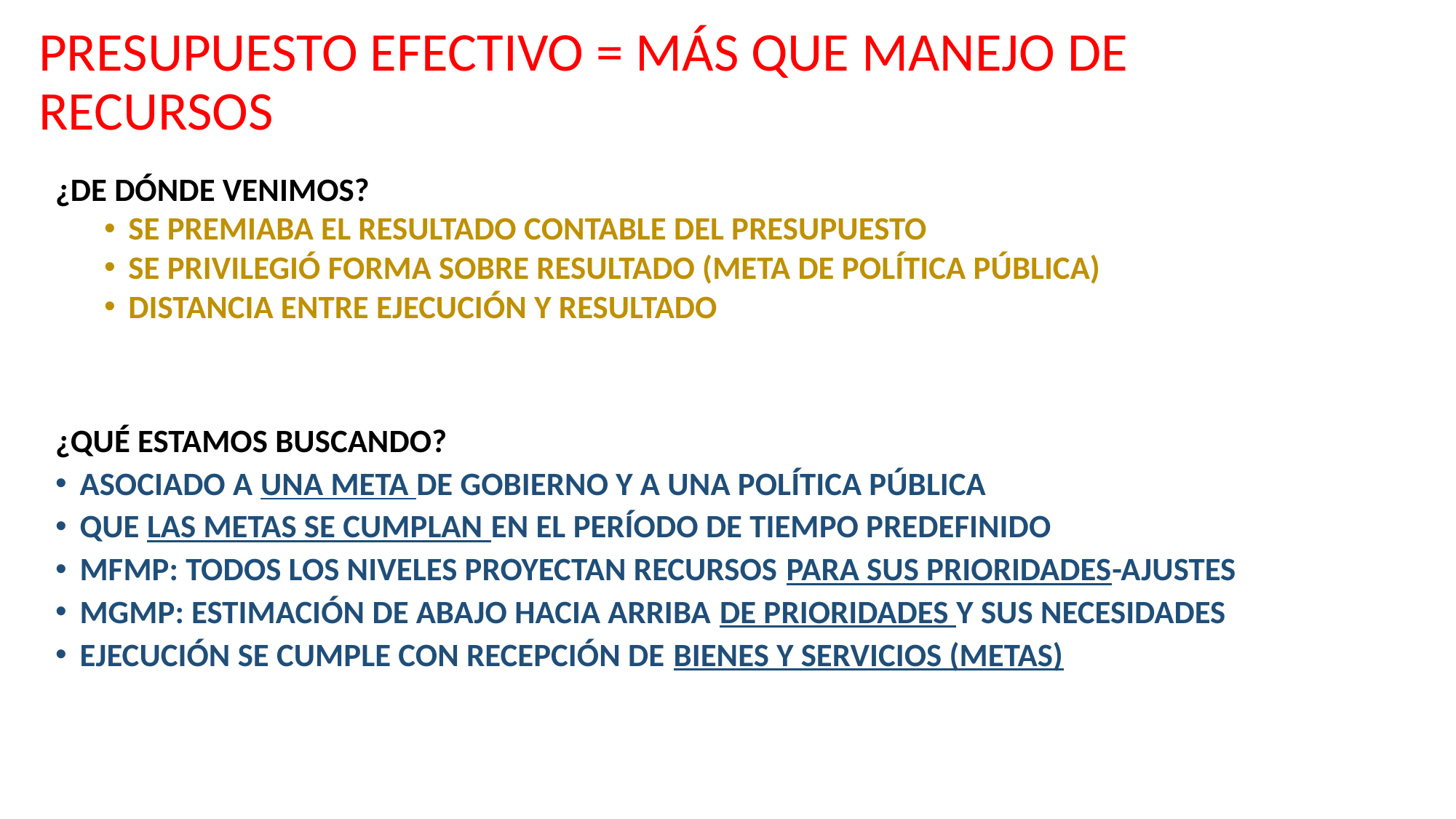

# PRESUPUESTO EFECTIVO = MÁS QUE MANEJO DE RECURSOS

¿DE DÓNDE VENIMOS?
SE PREMIABA EL RESULTADO CONTABLE DEL PRESUPUESTO
SE PRIVILEGIÓ FORMA SOBRE RESULTADO (META DE POLÍTICA PÚBLICA)
DISTANCIA ENTRE EJECUCIÓN Y RESULTADO

¿QUÉ ESTAMOS BUSCANDO?
ASOCIADO A UNA META DE GOBIERNO Y A UNA POLÍTICA PÚBLICA
QUE LAS METAS SE CUMPLAN EN EL PERÍODO DE TIEMPO PREDEFINIDO
MFMP: TODOS LOS NIVELES PROYECTAN RECURSOS PARA SUS PRIORIDADES-AJUSTES
MGMP: ESTIMACIÓN DE ABAJO HACIA ARRIBA DE PRIORIDADES Y SUS NECESIDADES
EJECUCIÓN SE CUMPLE CON RECEPCIÓN DE BIENES Y SERVICIOS (METAS)